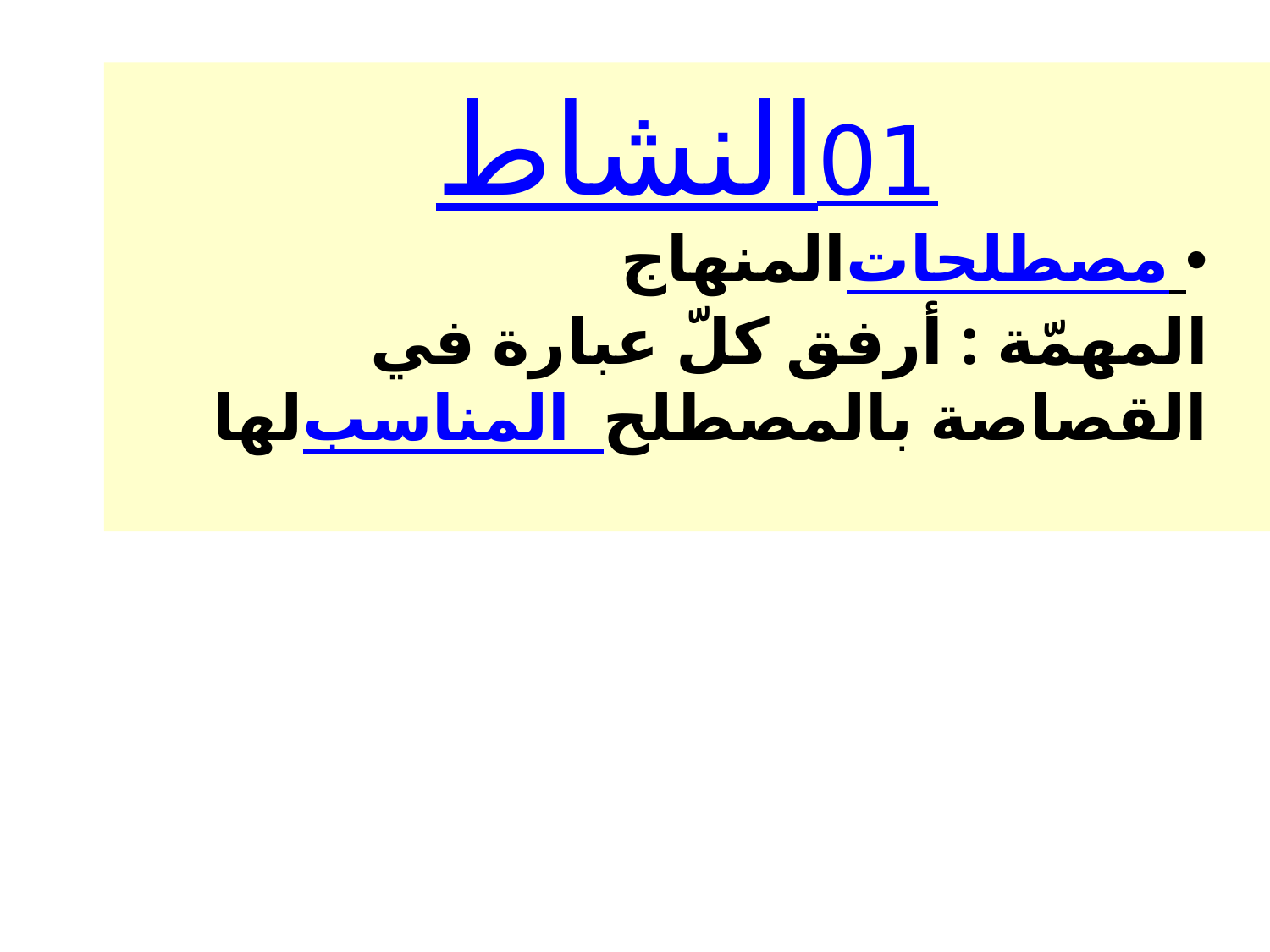

مصطلحات المنهاج
المهمّة : أرفق كلّ عبارة في القصاصة بالمصطلح المناسب لها

النشاط01